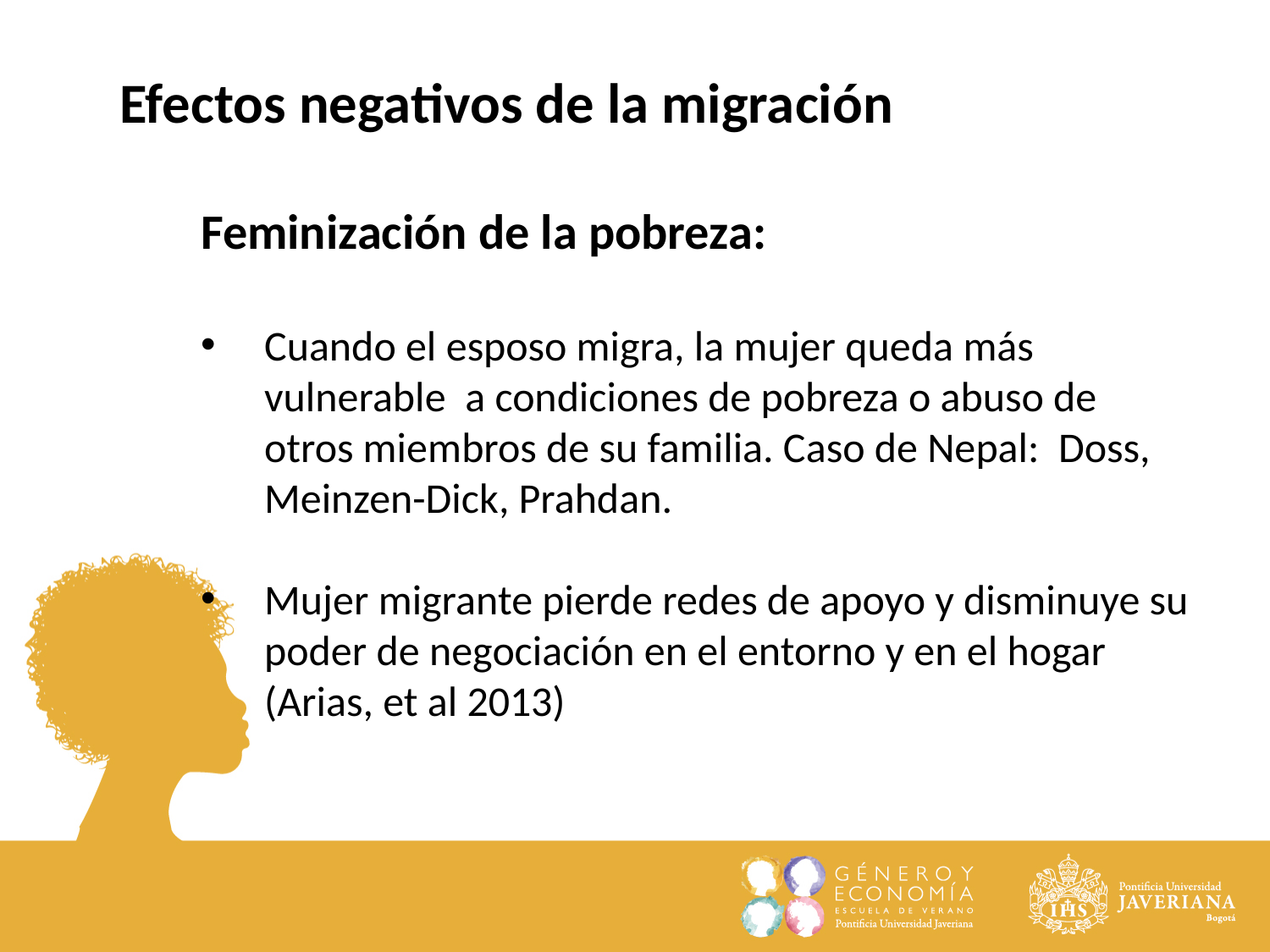

Efectos negativos de la migración
Feminización de la pobreza:

Cuando el esposo migra, la mujer queda más vulnerable  a condiciones de pobreza o abuso de otros miembros de su familia. Caso de Nepal:  Doss, Meinzen-Dick, Prahdan.

Mujer migrante pierde redes de apoyo y disminuye su poder de negociación en el entorno y en el hogar (Arias, et al 2013)